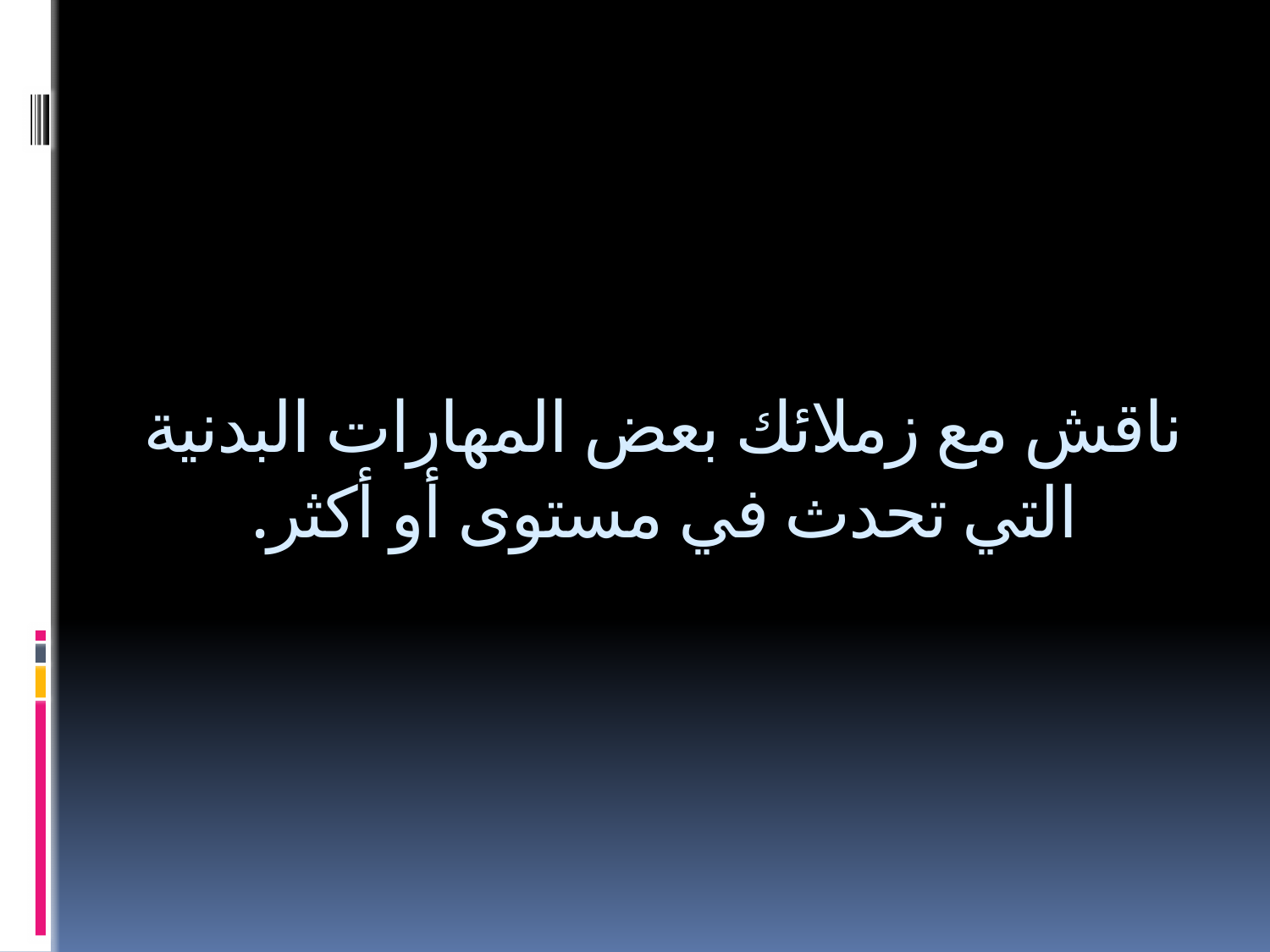

# ناقش مع زملائك بعض المهارات البدنية التي تحدث في مستوى أو أكثر.